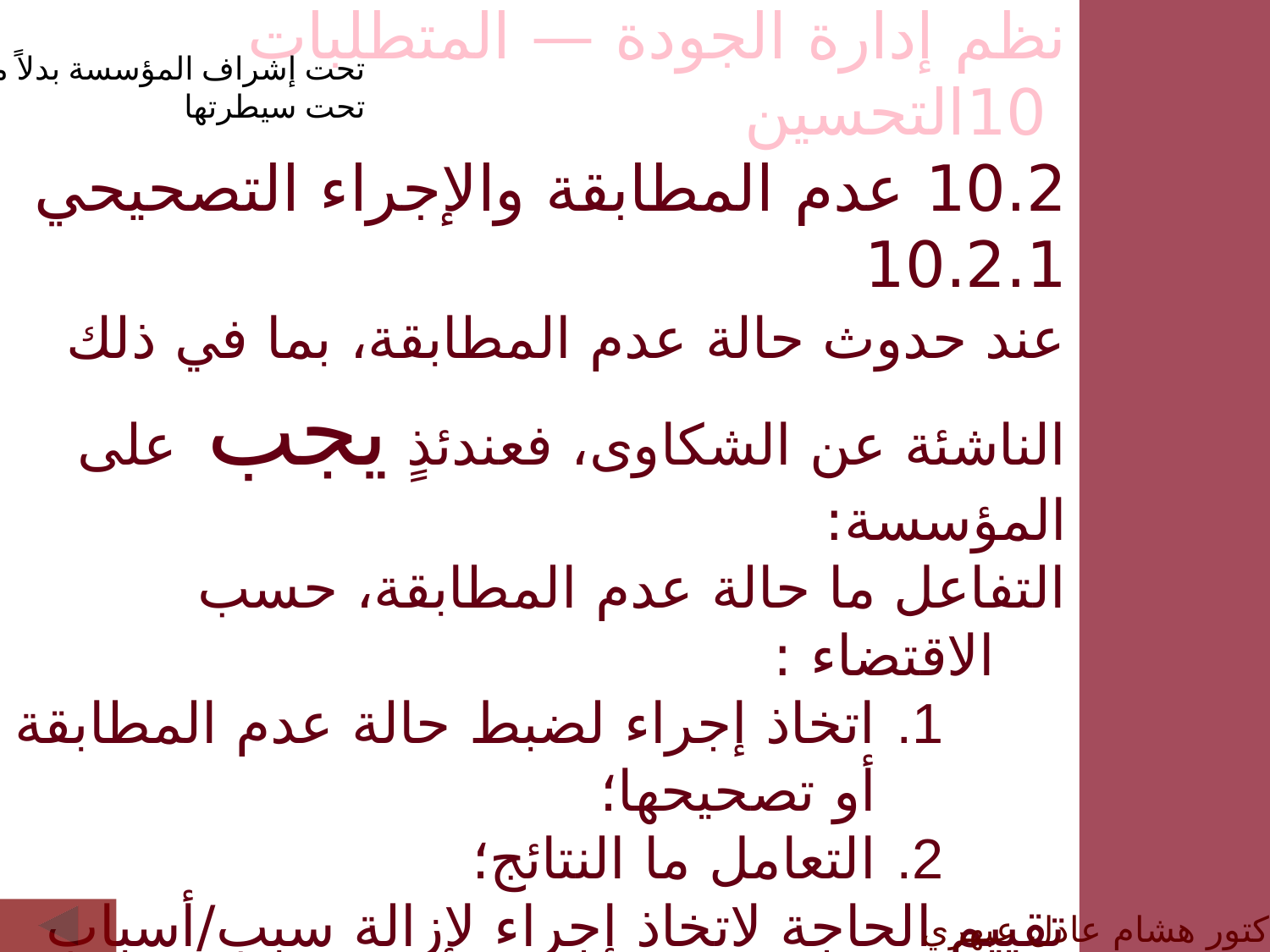

نظم إدارة الجودة — المتطلبات
 10التحسين
10.2 عدم المطابقة والإجراء التصحيحي
10.2.1
تحت إشراف المؤسسة بدلاً من
تحت سيطرتها
عند حدوث حالة عدم المطابقة، بما في ذلك الناشئة عن الشكاوى، فعندئذٍ يجب على المؤسسة:
التفاعل ما حالة عدم المطابقة، حسب الاقتضاء :
اتخاذ إجراء لضبط حالة عدم المطابقة أو تصحيحها؛
التعامل ما النتائج؛
تقييم الحاجة لاتخاذ إجراء لإزالة سبب/أسباب عدم المطابقة بغرض منع تكرار حدوثه أو أن يحدث في مكان آخر، وذلك من خلال :
مراجعة وتحليل حالات عدم المطابقة؛

الدكتور هشام عادل عبهري